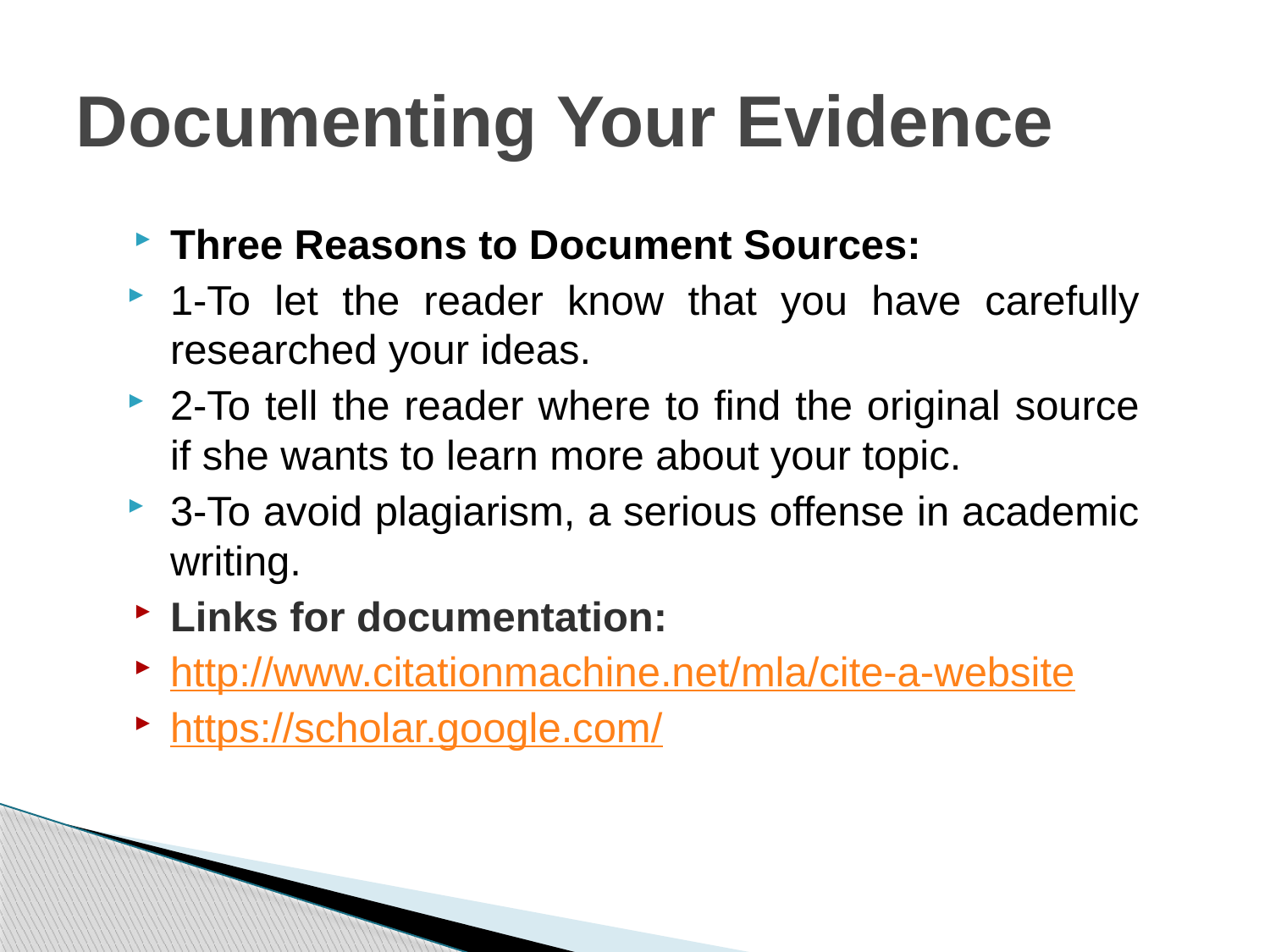

# Documenting Your Evidence
Three Reasons to Document Sources:
1-To let the reader know that you have carefully researched your ideas.
2-To tell the reader where to find the original source if she wants to learn more about your topic.
3-To avoid plagiarism, a serious offense in academic writing.
Links for documentation:
http://www.citationmachine.net/mla/cite-a-website
https://scholar.google.com/